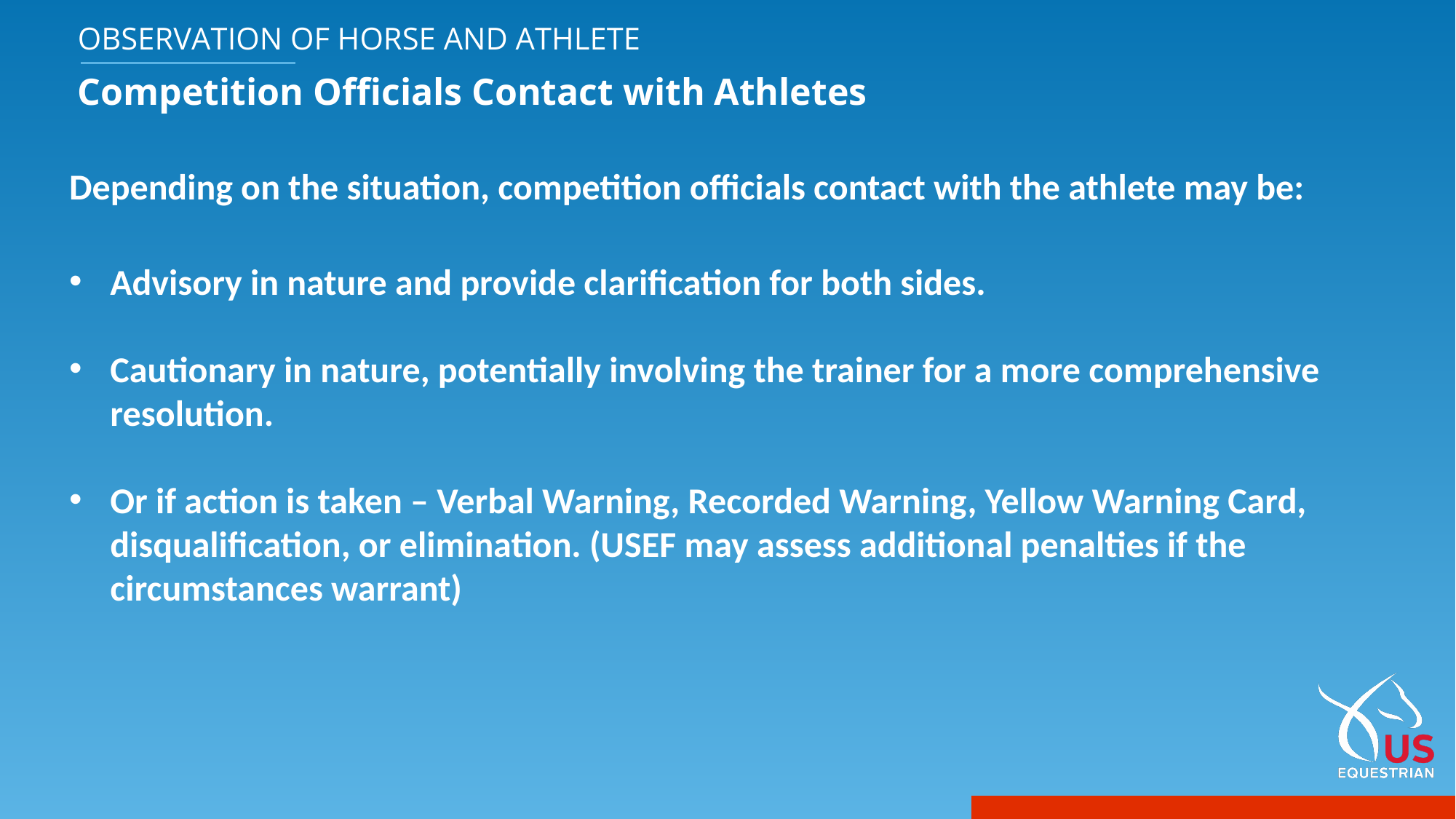

OBSERVATION OF HORSE AND ATHLETE

Competition Officials Contact with Athletes
Depending on the situation, competition officials contact with the athlete may be:

Advisory in nature and provide clarification for both sides.

Cautionary in nature, potentially involving the trainer for a more comprehensive resolution.

Or if action is taken – Verbal Warning, Recorded Warning, Yellow Warning Card, disqualification, or elimination. (USEF may assess additional penalties if the circumstances warrant)